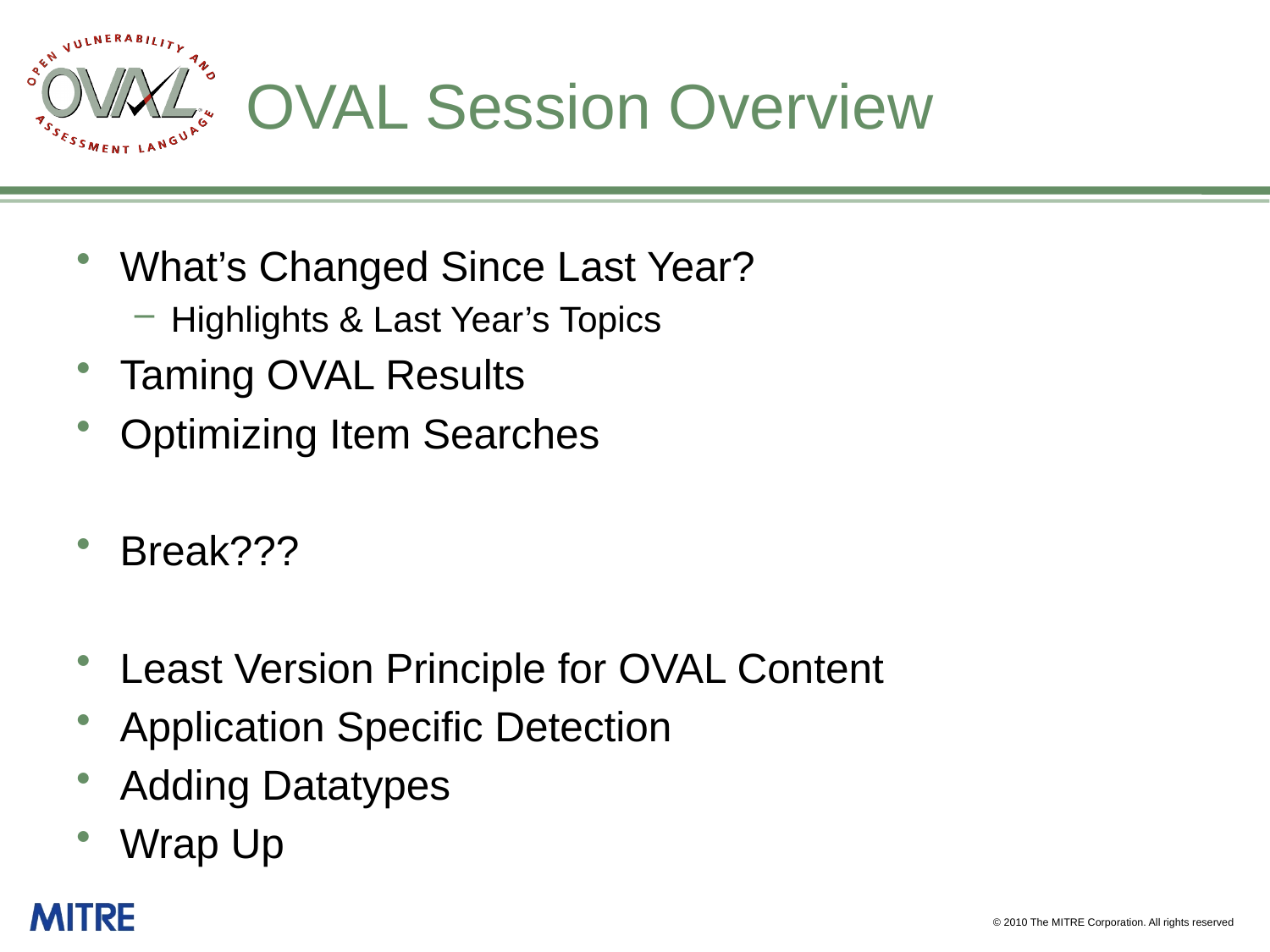

# OVAL Session Overview
What’s Changed Since Last Year?
Highlights & Last Year’s Topics
Taming OVAL Results
Optimizing Item Searches

Break???

Least Version Principle for OVAL Content
Application Specific Detection
Adding Datatypes
Wrap Up